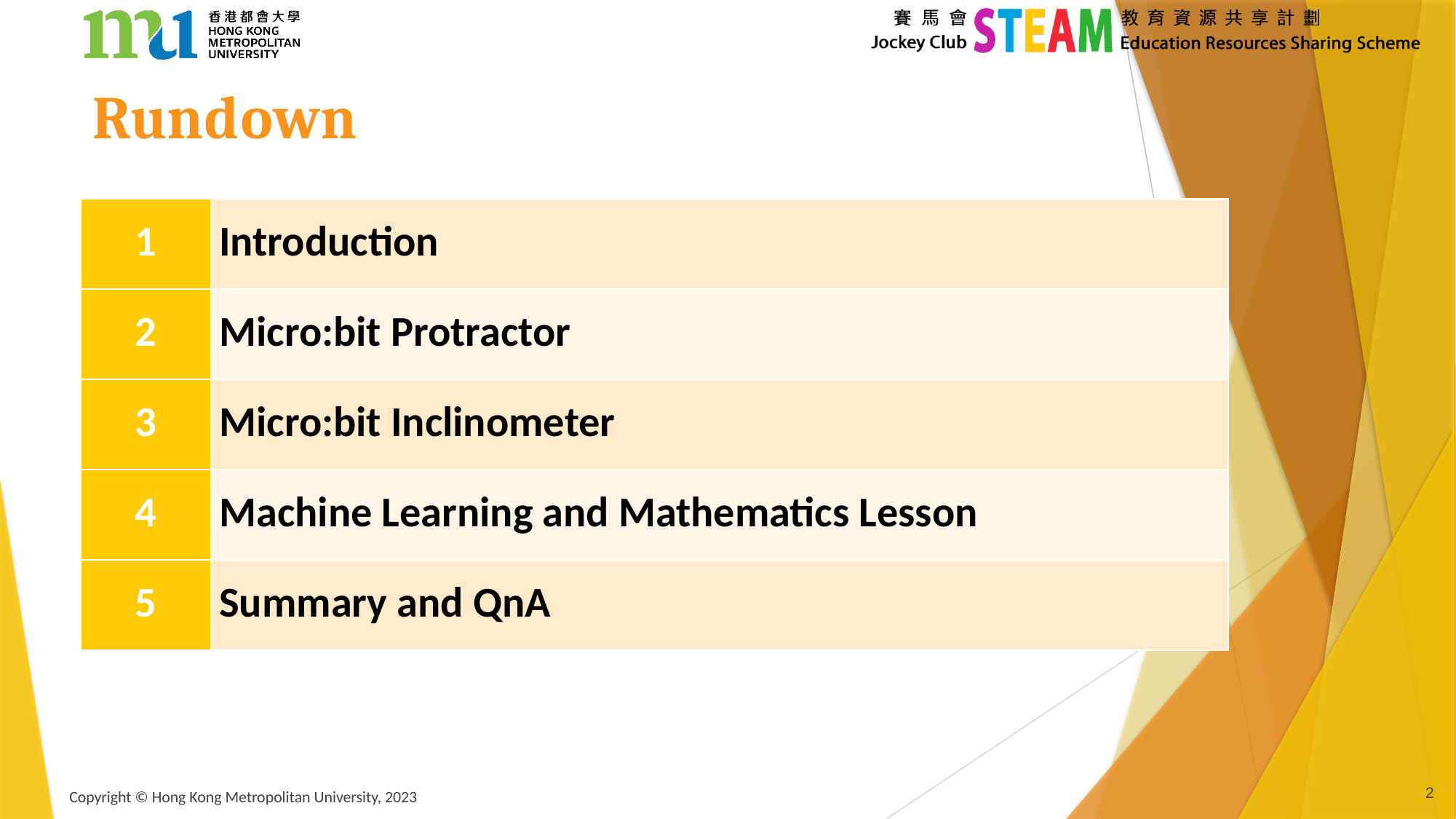

# Rundown
| 1 | Introduction |
| --- | --- |
| 2 | Micro:bit Protractor |
| 3 | Micro:bit Inclinometer |
| 4 | Machine Learning and Mathematics Lesson |
| 5 | Summary and QnA |
2